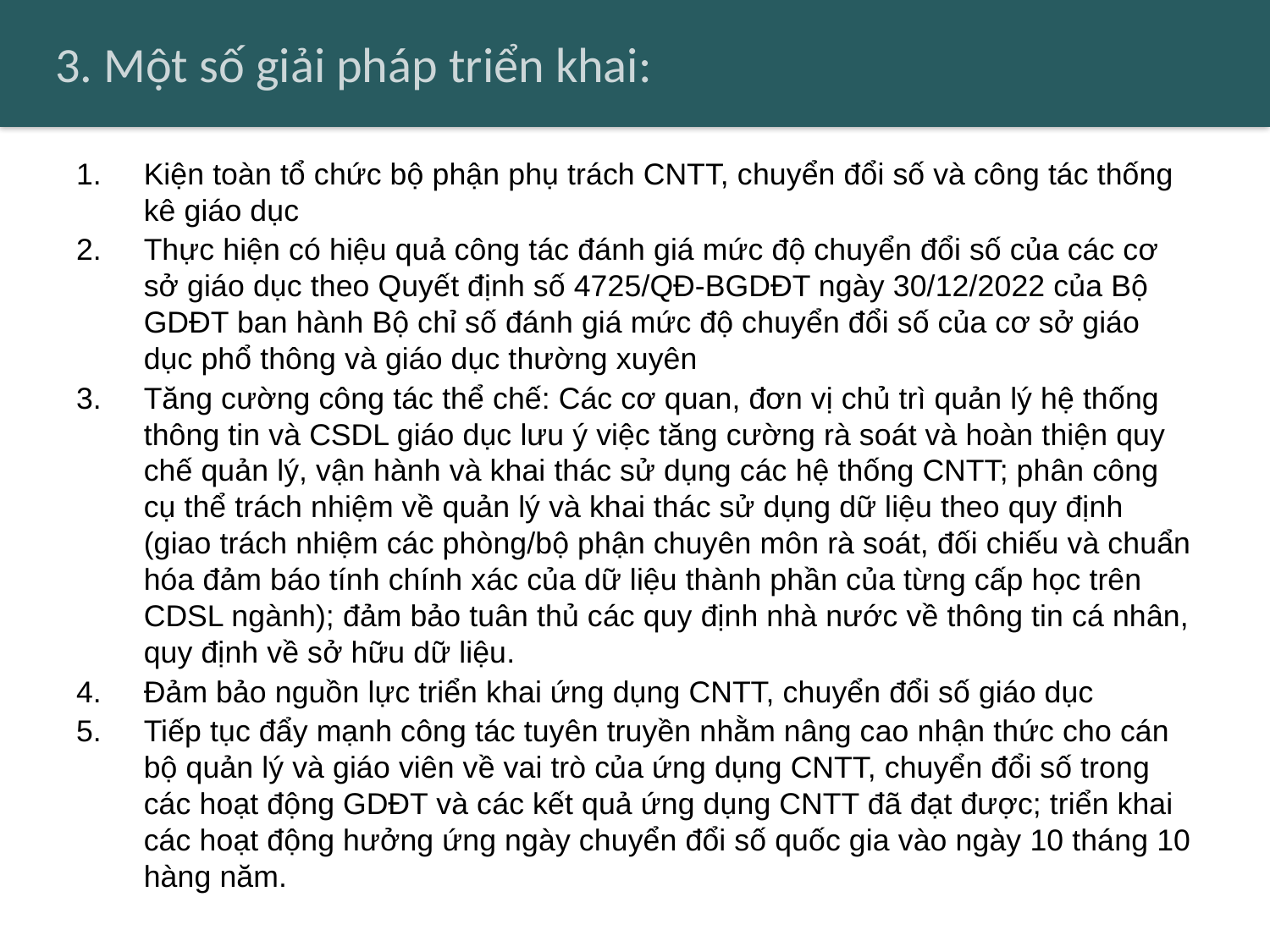

# 3. Một số giải pháp triển khai:
Kiện toàn tổ chức bộ phận phụ trách CNTT, chuyển đổi số và công tác thống kê giáo dục
Thực hiện có hiệu quả công tác đánh giá mức độ chuyển đổi số của các cơ sở giáo dục theo Quyết định số 4725/QĐ-BGDĐT ngày 30/12/2022 của Bộ GDĐT ban hành Bộ chỉ số đánh giá mức độ chuyển đổi số của cơ sở giáo dục phổ thông và giáo dục thường xuyên
Tăng cường công tác thể chế: Các cơ quan, đơn vị chủ trì quản lý hệ thống thông tin và CSDL giáo dục lưu ý việc tăng cường rà soát và hoàn thiện quy chế quản lý, vận hành và khai thác sử dụng các hệ thống CNTT; phân công cụ thể trách nhiệm về quản lý và khai thác sử dụng dữ liệu theo quy định (giao trách nhiệm các phòng/bộ phận chuyên môn rà soát, đối chiếu và chuẩn hóa đảm báo tính chính xác của dữ liệu thành phần của từng cấp học trên CDSL ngành); đảm bảo tuân thủ các quy định nhà nước về thông tin cá nhân, quy định về sở hữu dữ liệu.
Đảm bảo nguồn lực triển khai ứng dụng CNTT, chuyển đổi số giáo dục
Tiếp tục đẩy mạnh công tác tuyên truyền nhằm nâng cao nhận thức cho cán bộ quản lý và giáo viên về vai trò của ứng dụng CNTT, chuyển đổi số trong các hoạt động GDĐT và các kết quả ứng dụng CNTT đã đạt được; triển khai các hoạt động hưởng ứng ngày chuyển đổi số quốc gia vào ngày 10 tháng 10 hàng năm.